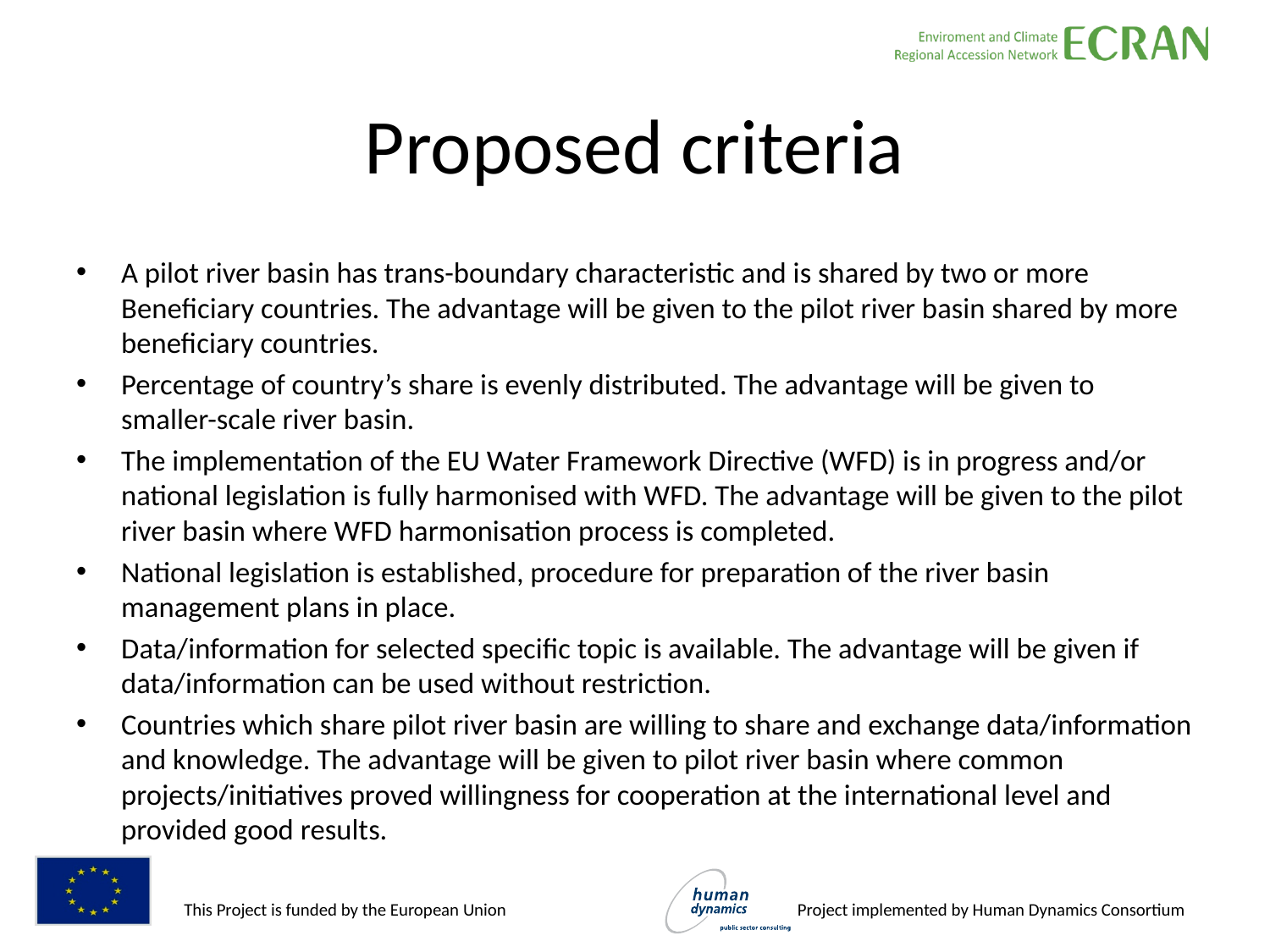

# Proposed criteria
A pilot river basin has trans-boundary characteristic and is shared by two or more Beneficiary countries. The advantage will be given to the pilot river basin shared by more beneficiary countries.
Percentage of country’s share is evenly distributed. The advantage will be given to smaller-scale river basin.
The implementation of the EU Water Framework Directive (WFD) is in progress and/or national legislation is fully harmonised with WFD. The advantage will be given to the pilot river basin where WFD harmonisation process is completed.
National legislation is established, procedure for preparation of the river basin management plans in place.
Data/information for selected specific topic is available. The advantage will be given if data/information can be used without restriction.
Countries which share pilot river basin are willing to share and exchange data/information and knowledge. The advantage will be given to pilot river basin where common projects/initiatives proved willingness for cooperation at the international level and provided good results.